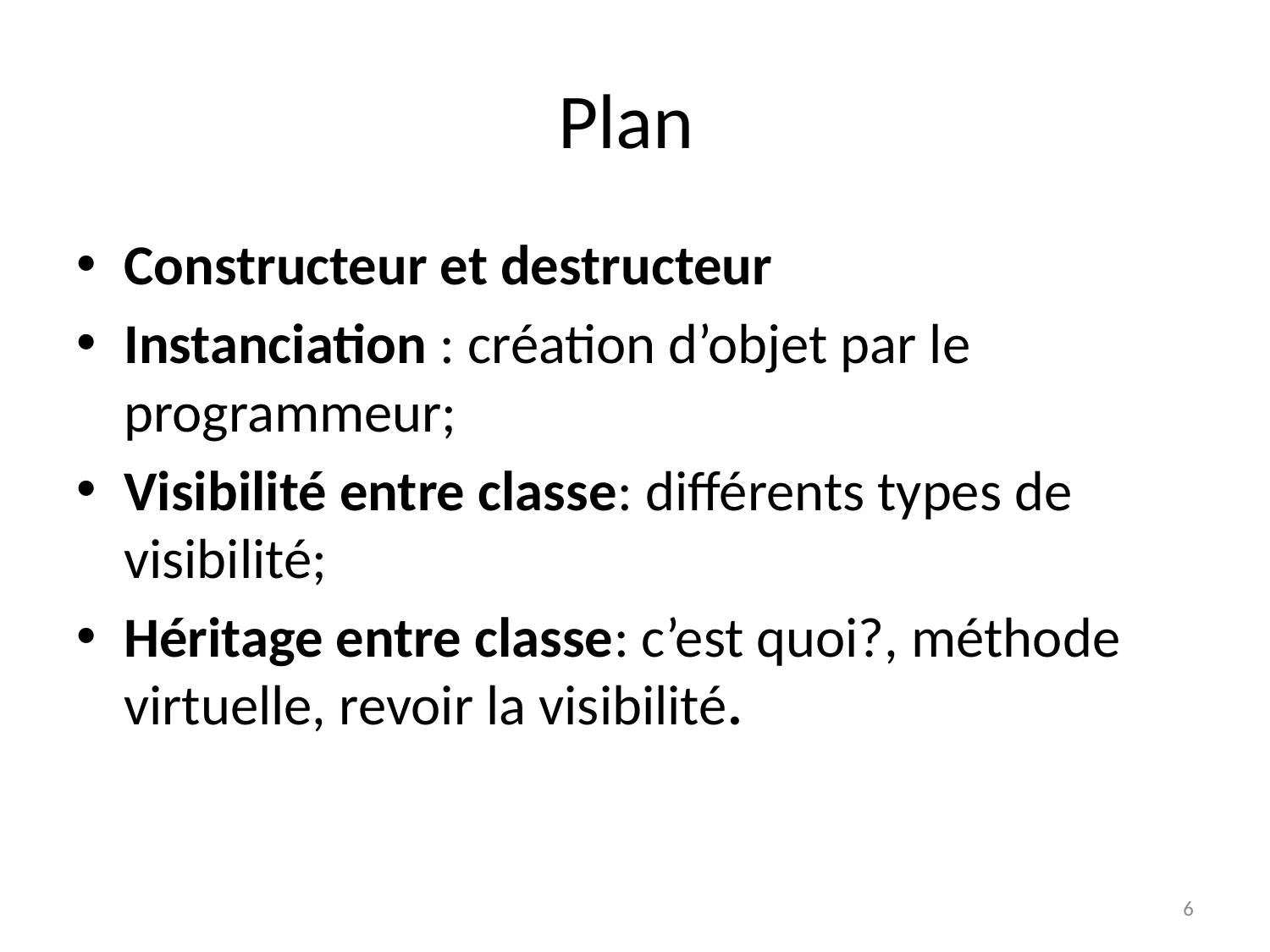

# Plan
Constructeur et destructeur
Instanciation : création d’objet par le programmeur;
Visibilité entre classe: différents types de visibilité;
Héritage entre classe: c’est quoi?, méthode virtuelle, revoir la visibilité.
6